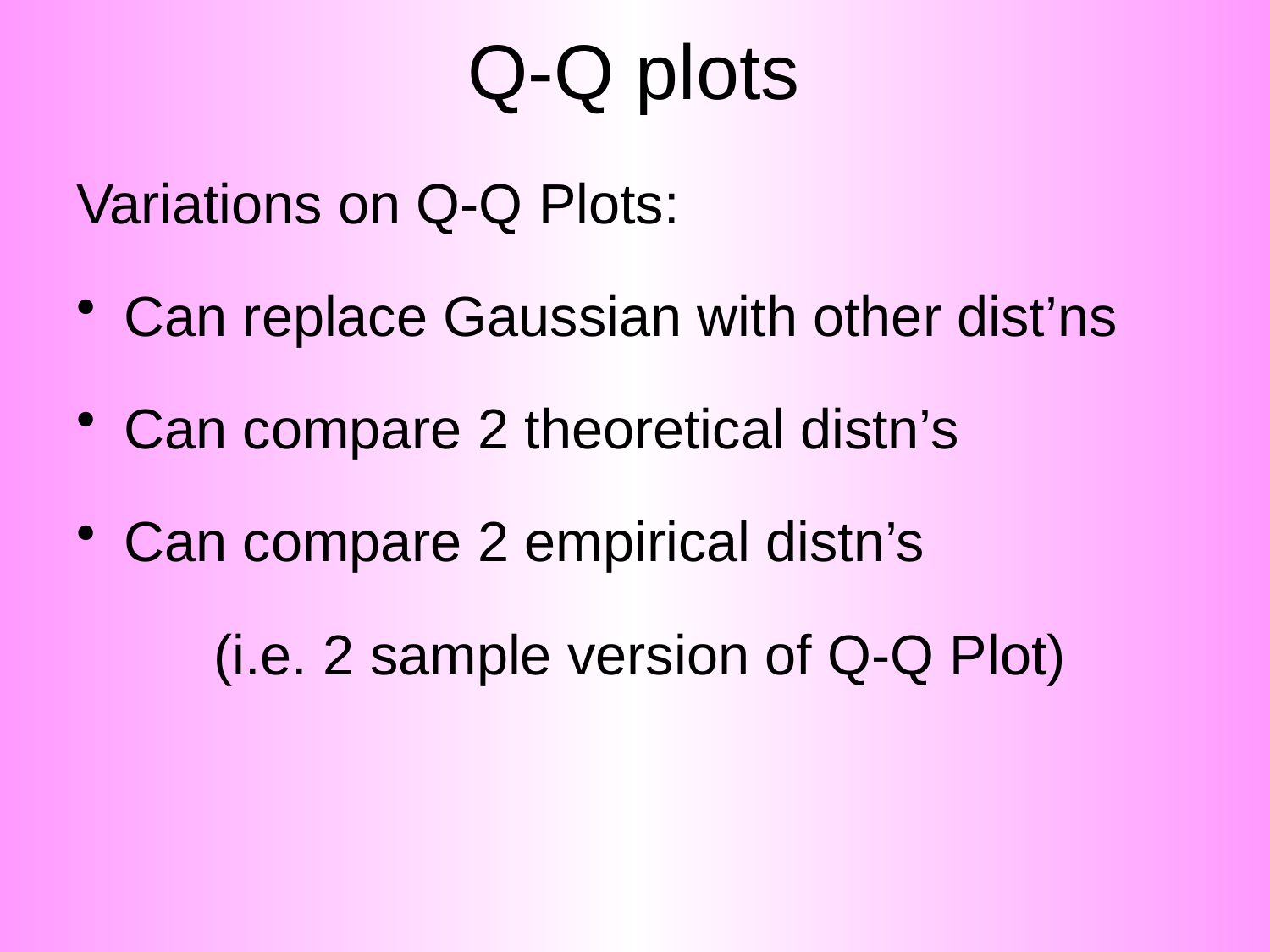

# Q-Q plots
Variations on Q-Q Plots:
Can replace Gaussian with other dist’ns
Can compare 2 theoretical distn’s
Can compare 2 empirical distn’s
(i.e. 2 sample version of Q-Q Plot)